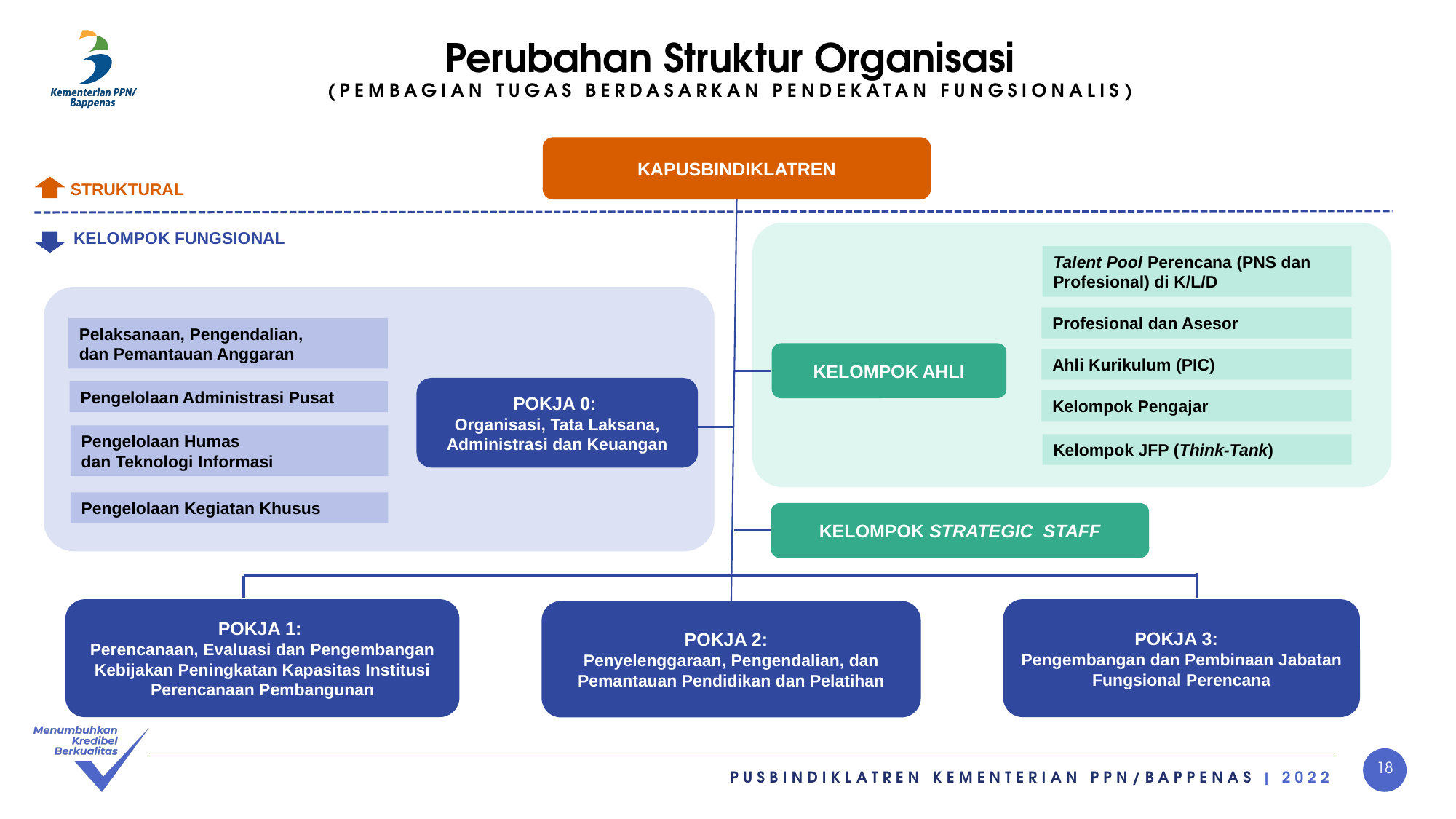

# Perubahan Struktur Organisasi (PEMBAGIAN TUGAS BERDASARKAN PENDEKATAN FUNGSIONALIS)
KAPUSBINDIKLATREN
STRUKTURAL

KELOMPOK FUNGSIONAL

Talent Pool Perencana (PNS dan Profesional) di K/L/D

Profesional dan Asesor
Pelaksanaan, Pengendalian,
dan Pemantauan Anggaran
KELOMPOK AHLI
Ahli Kurikulum (PIC)
POKJA 0:
Organisasi, Tata Laksana, Administrasi dan Keuangan
Pengelolaan Administrasi Pusat
Kelompok Pengajar
Pengelolaan Humas
dan Teknologi Informasi
Kelompok JFP (Think-Tank)
Pengelolaan Kegiatan Khusus
KELOMPOK STRATEGIC  STAFF
POKJA 1:
Perencanaan, Evaluasi dan Pengembangan Kebijakan Peningkatan Kapasitas Institusi Perencanaan Pembangunan
POKJA 3:
Pengembangan dan Pembinaan Jabatan Fungsional Perencana
POKJA 2:
Penyelenggaraan, Pengendalian, dan Pemantauan Pendidikan dan Pelatihan
18